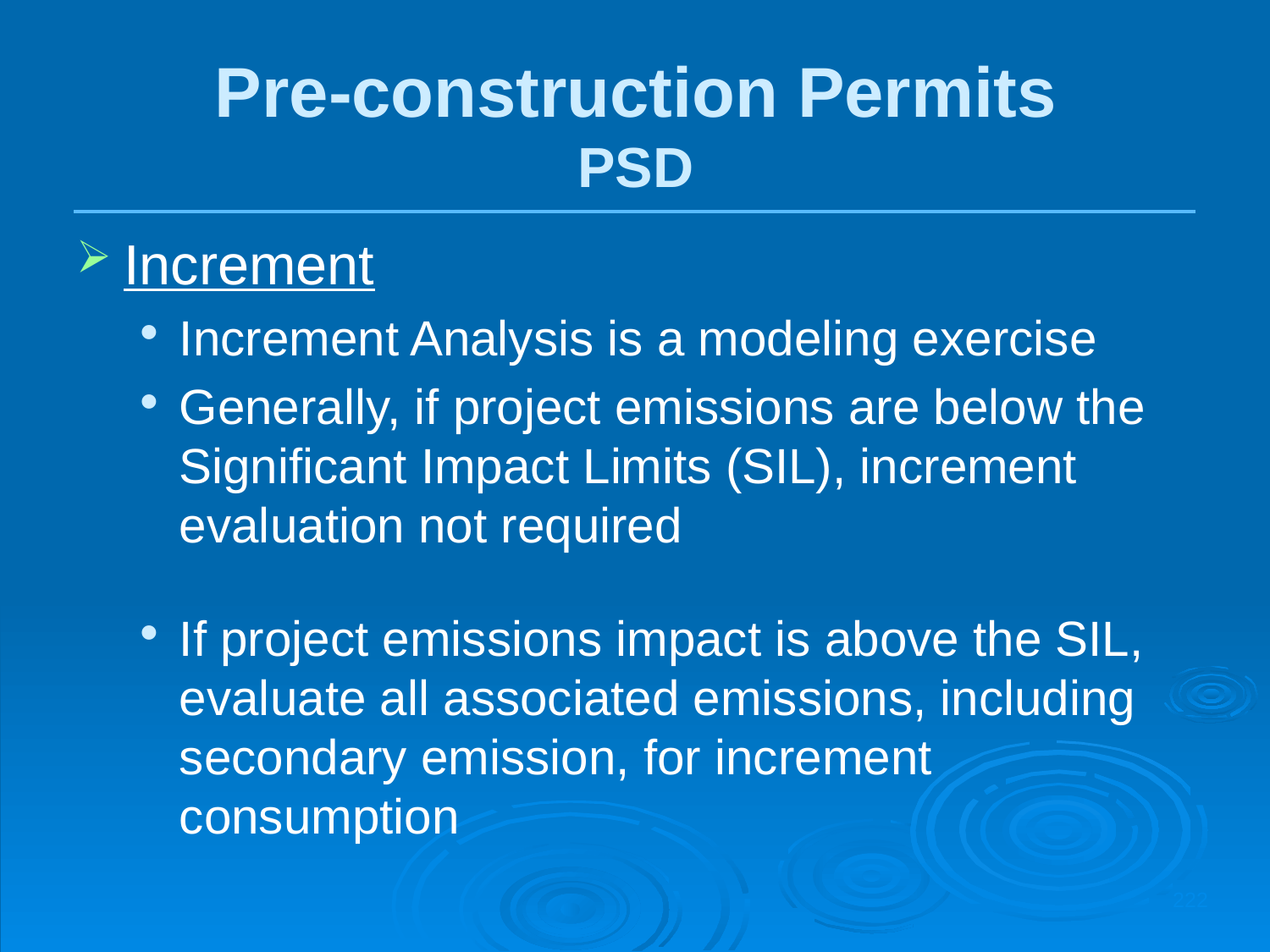

Pre-construction Permits
PSD
Increment
Increment Analysis is a modeling exercise
Generally, if project emissions are below the Significant Impact Limits (SIL), increment evaluation not required

If project emissions impact is above the SIL, evaluate all associated emissions, including secondary emission, for increment consumption

222